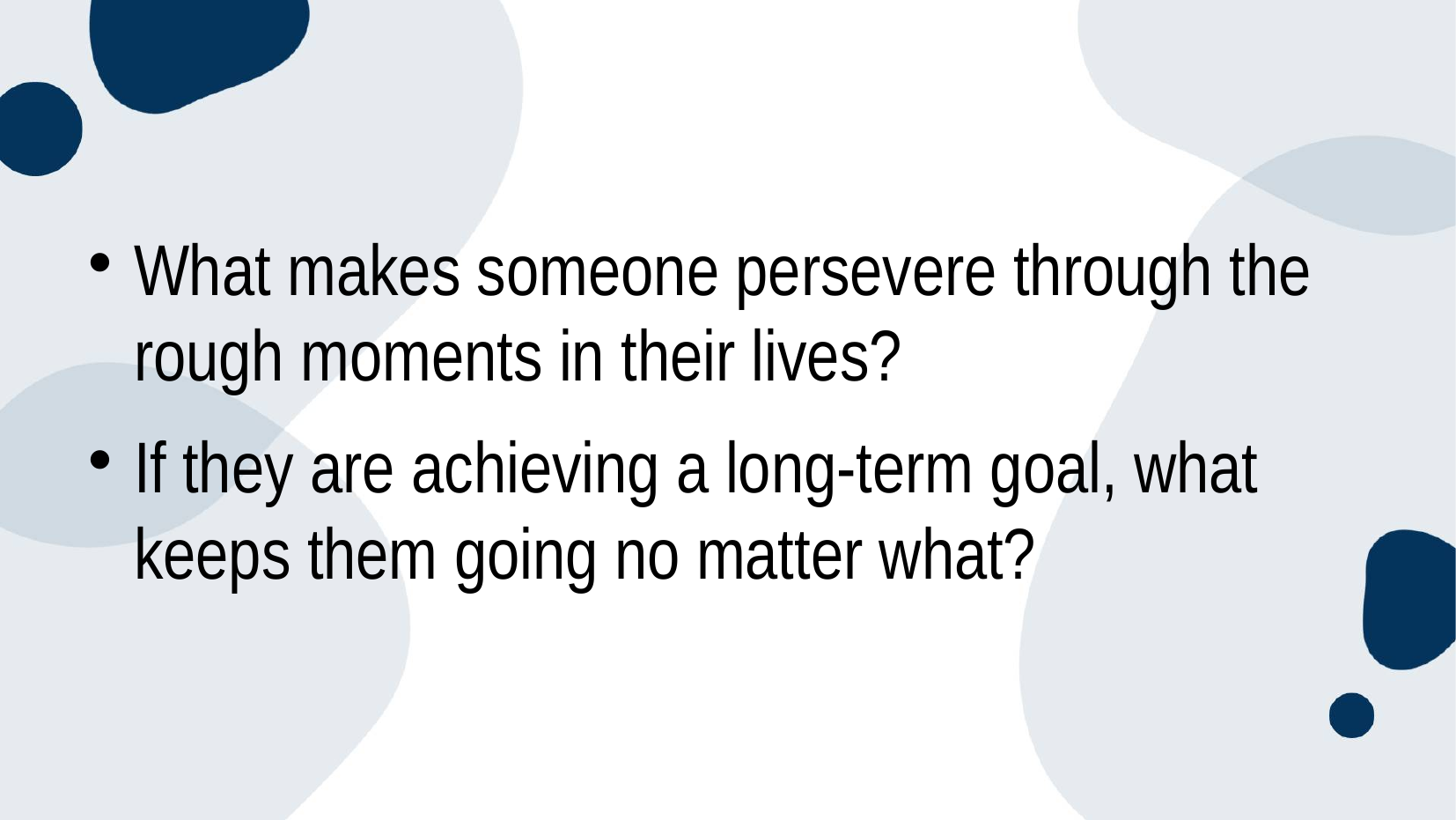

#
What makes someone persevere through the rough moments in their lives?
If they are achieving a long-term goal, what keeps them going no matter what?